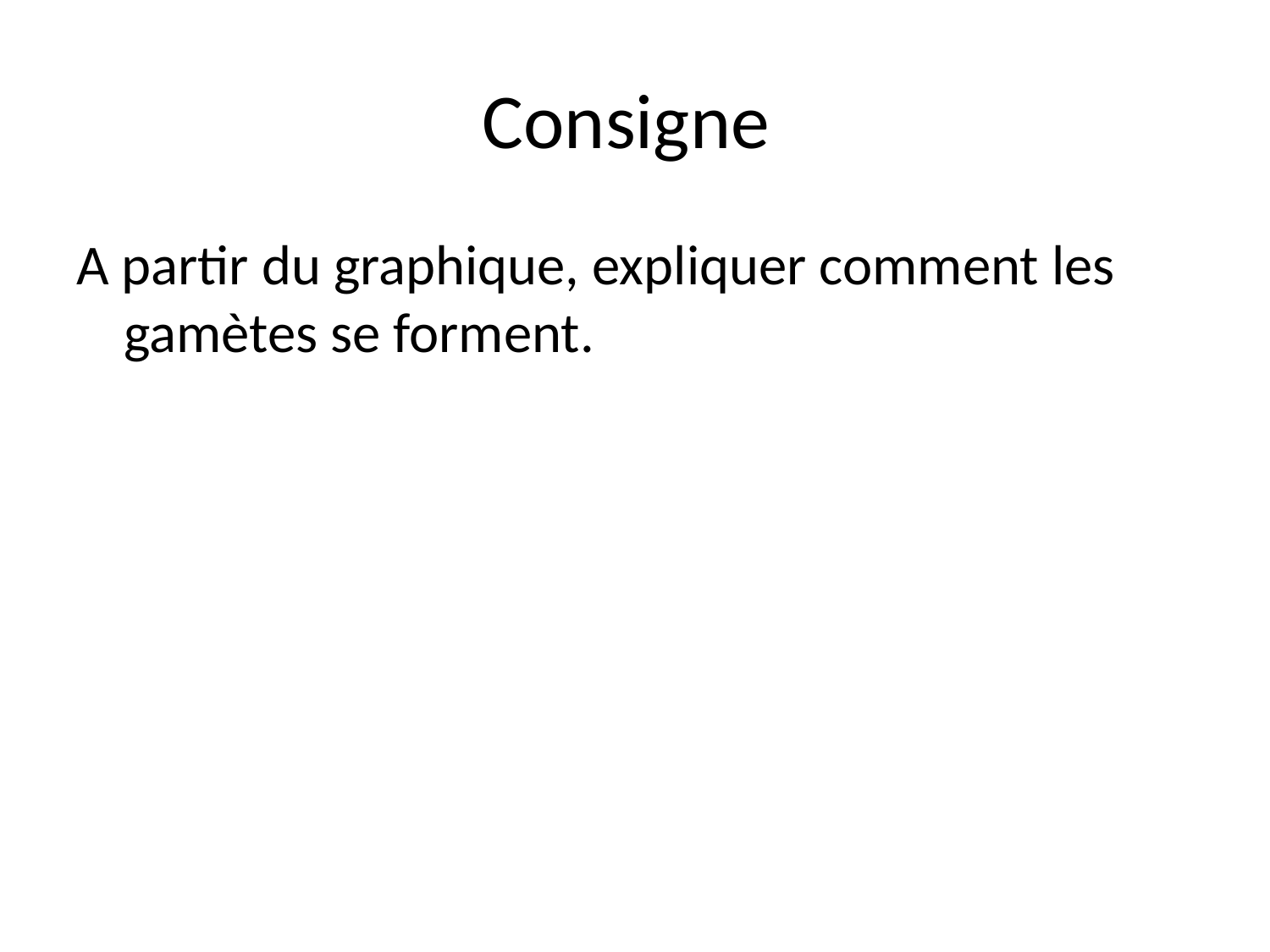

# Consigne
A partir du graphique, expliquer comment les gamètes se forment.